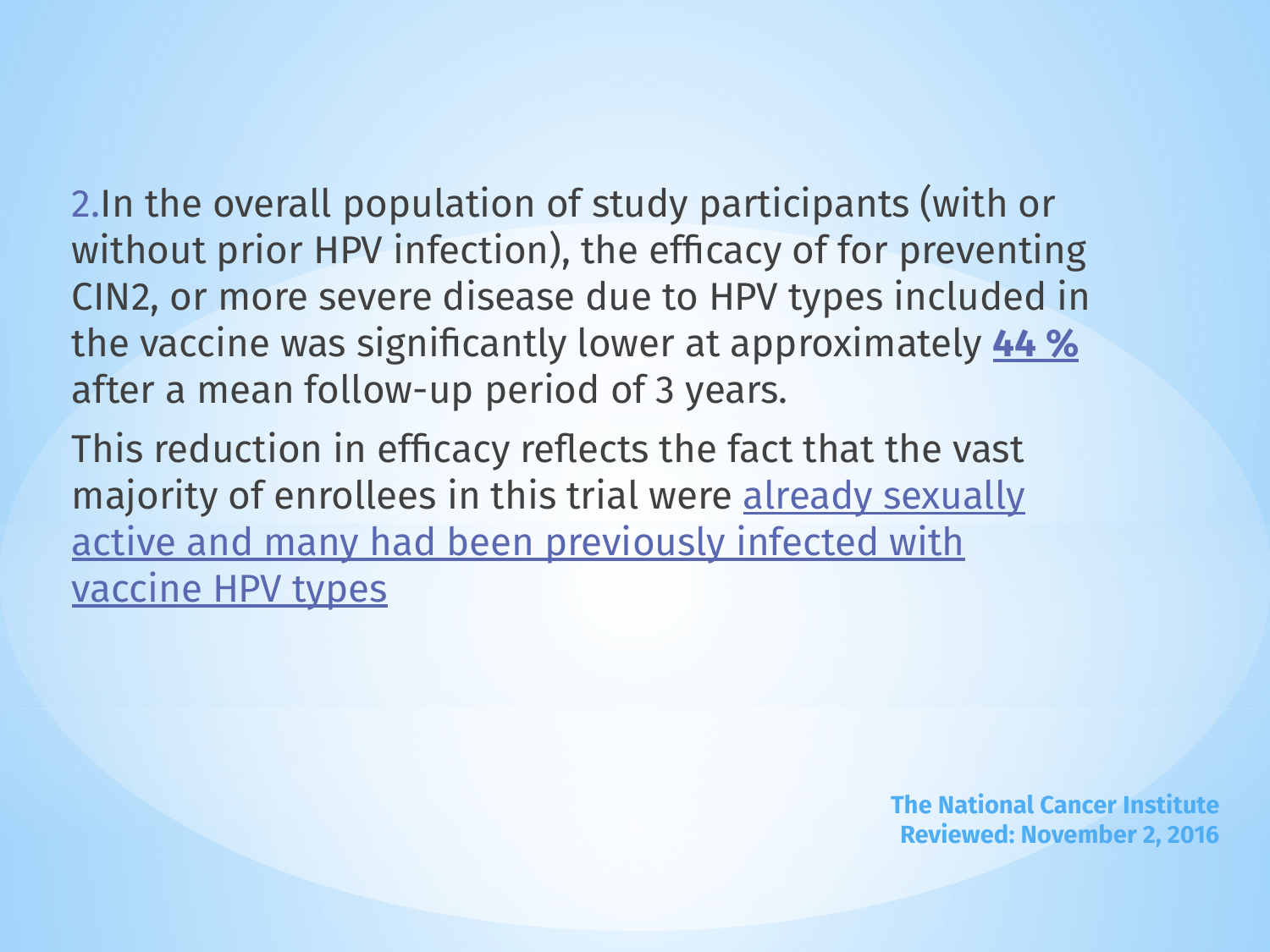

2.In the overall population of study participants (with or without prior HPV infection), the efficacy of for preventing CIN2, or more severe disease due to HPV types included in the vaccine was significantly lower at approximately 44 % after a mean follow-up period of 3 years.
This reduction in efficacy reflects the fact that the vast majority of enrollees in this trial were already sexually active and many had been previously infected with vaccine HPV types

# The National Cancer Institute Reviewed: November 2, 2016